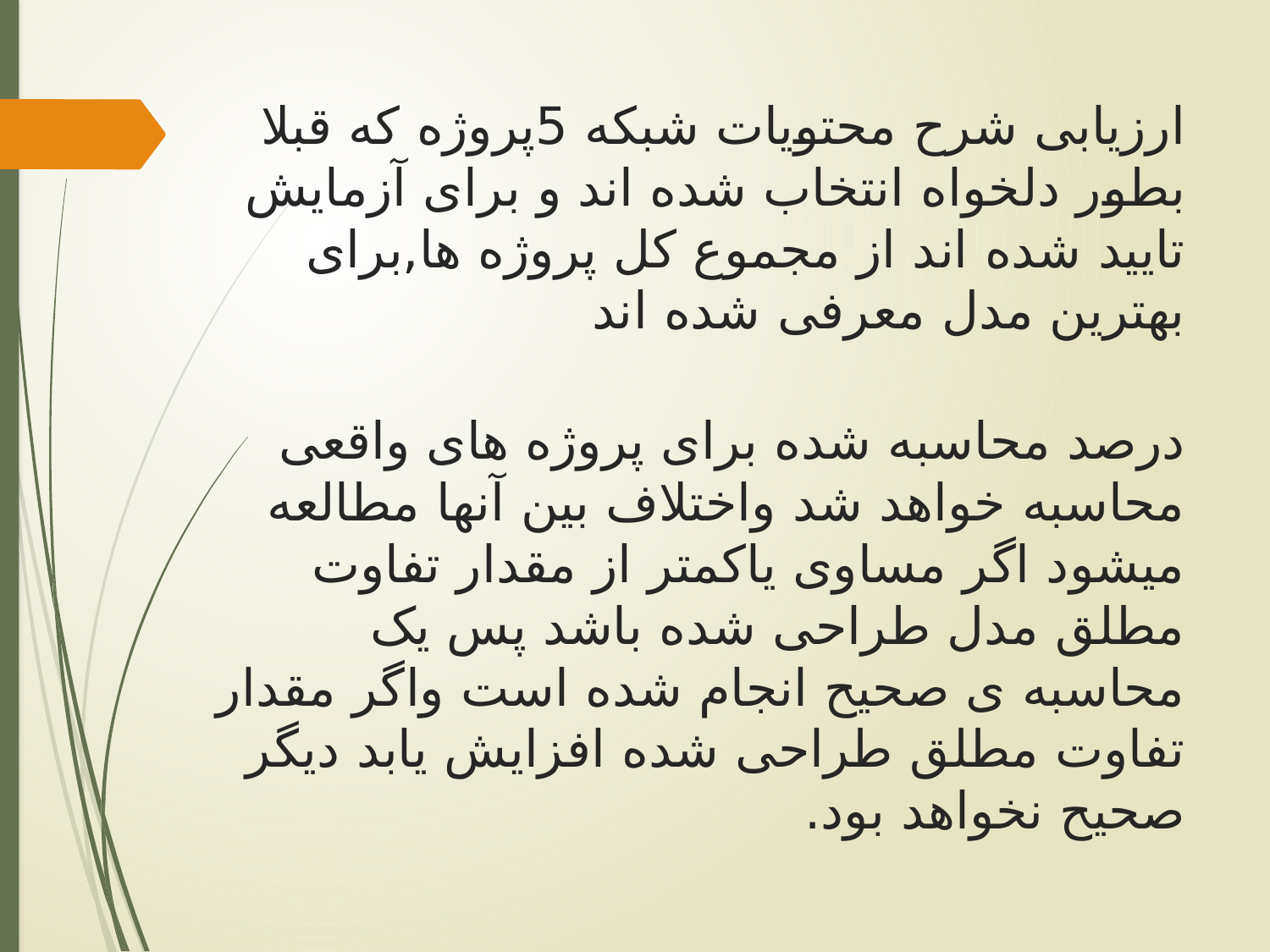

# ارزیابی شرح محتویات شبکه 5پروژه که قبلا بطور دلخواه انتخاب شده اند و برای آزمایش تایید شده اند از مجموع کل پروژه ها,برای بهترین مدل معرفی شده اند درصد محاسبه شده برای پروژه های واقعی محاسبه خواهد شد واختلاف بین آنها مطالعه میشود اگر مساوی یاکمتر از مقدار تفاوت مطلق مدل طراحی شده باشد پس یک محاسبه ی صحیح انجام شده است واگر مقدار تفاوت مطلق طراحی شده افزایش یابد دیگر صحیح نخواهد بود.